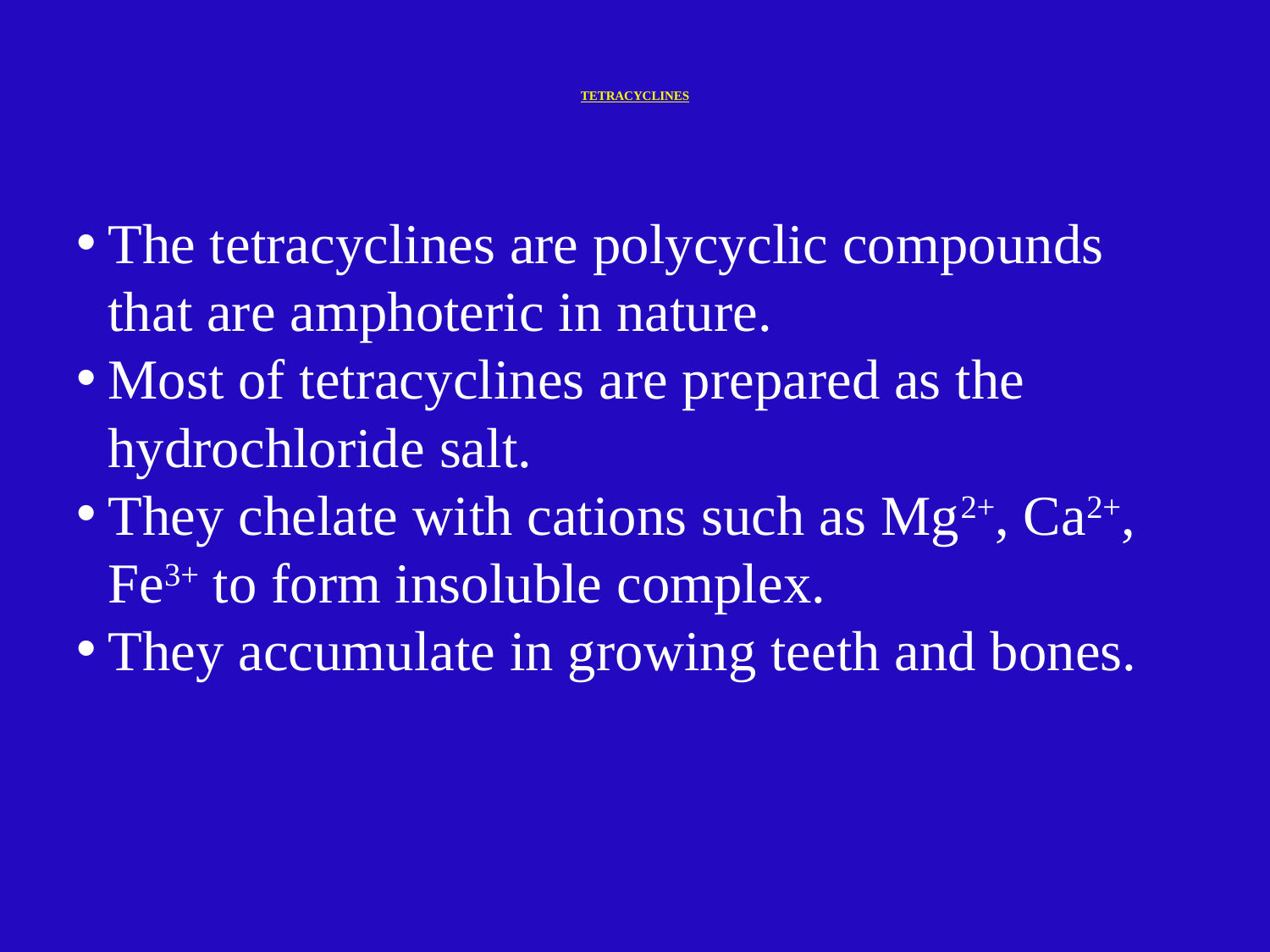

# TETRACYCLINES
The tetracyclines are polycyclic compounds that are amphoteric in nature.
Most of tetracyclines are prepared as the hydrochloride salt.
They chelate with cations such as Mg2+, Ca2+, Fe3+ to form insoluble complex.
They accumulate in growing teeth and bones.